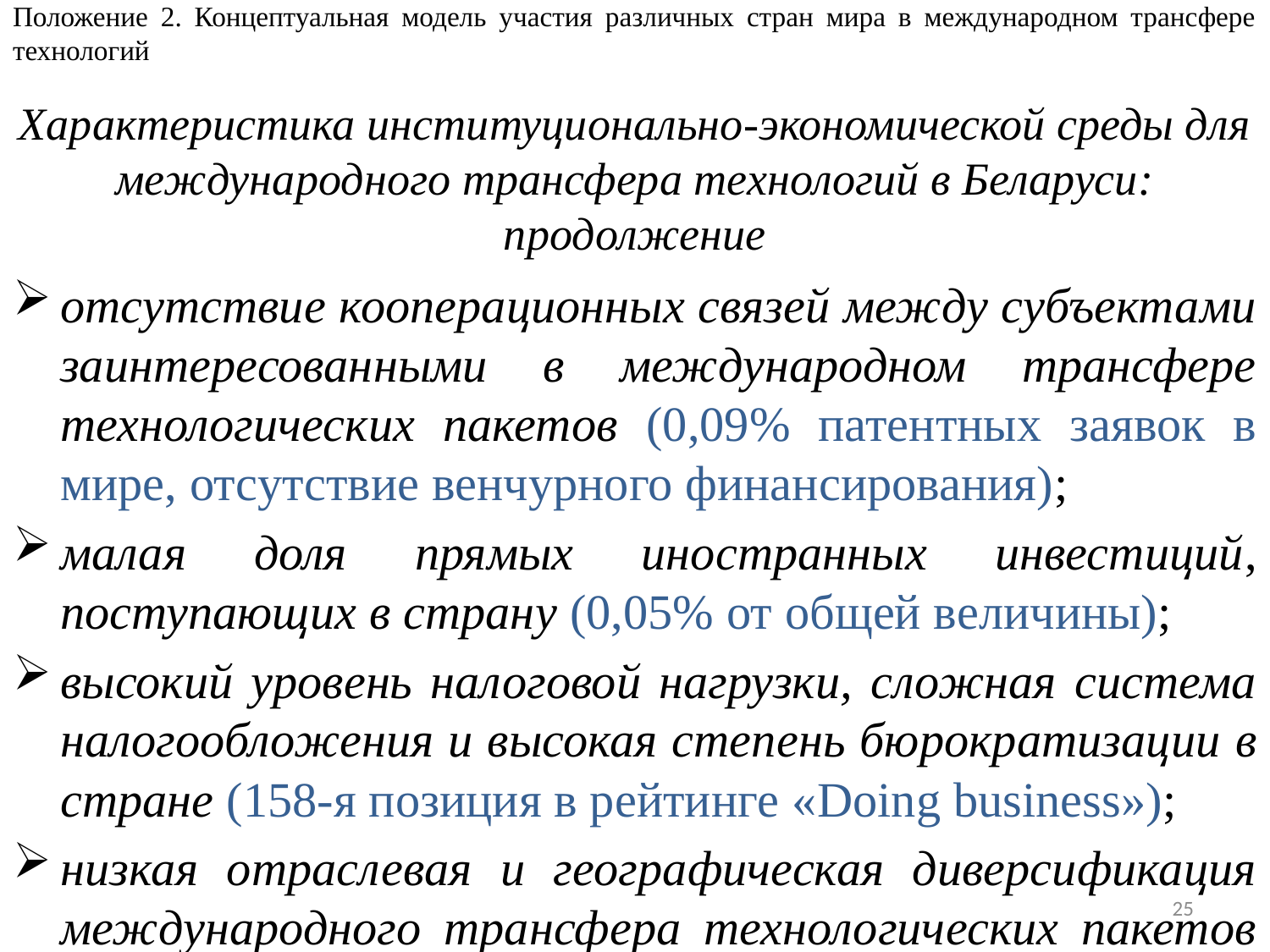

Положение 2. Концептуальная модель участия различных стран мира в международном трансфере технологий
# Характеристика институционально-экономической среды для международного трансфера технологий в Беларуси: продолжение
отсутствие кооперационных связей между субъектами заинтересованными в международном трансфере технологических пакетов (0,09% патентных заявок в мире, отсутствие венчурного финансирования);
малая доля прямых иностранных инвестиций, поступающих в страну (0,05% от общей величины);
высокий уровень налоговой нагрузки, сложная система налогообложения и высокая степень бюрократизации в стране (158-я позиция в рейтинге «Doing business»);
низкая отраслевая и географическая диверсификация международного трансфера технологических пакетов (основные партнеры – Казахстан, Россия, Украина).

25